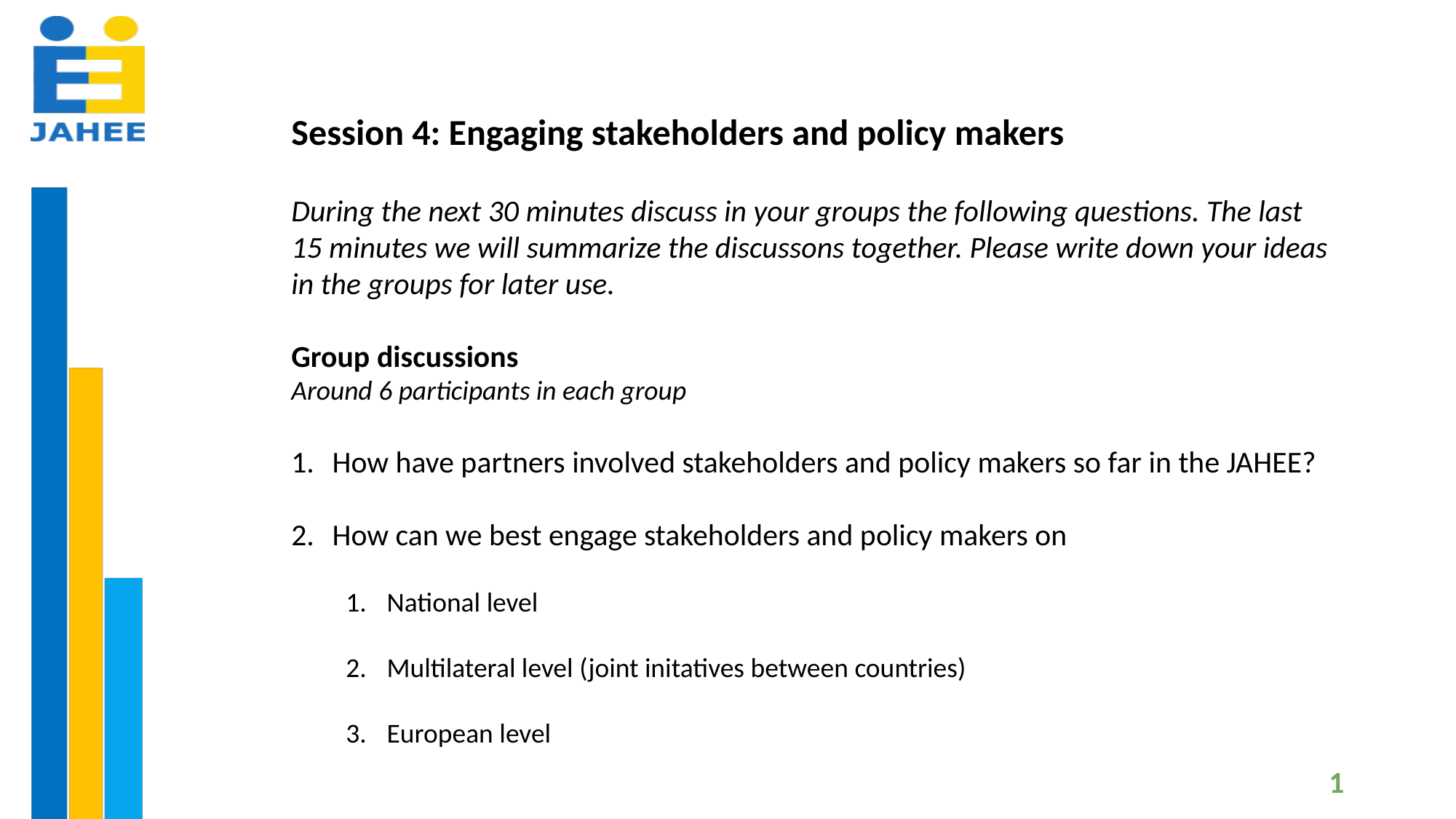

Session 4: Engaging stakeholders and policy makers
During the next 30 minutes discuss in your groups the following questions. The last 15 minutes we will summarize the discussons together. Please write down your ideas in the groups for later use.

Group discussions
Around 6 participants in each group
How have partners involved stakeholders and policy makers so far in the JAHEE?
How can we best engage stakeholders and policy makers on
National level
Multilateral level (joint initatives between countries)
European level
1